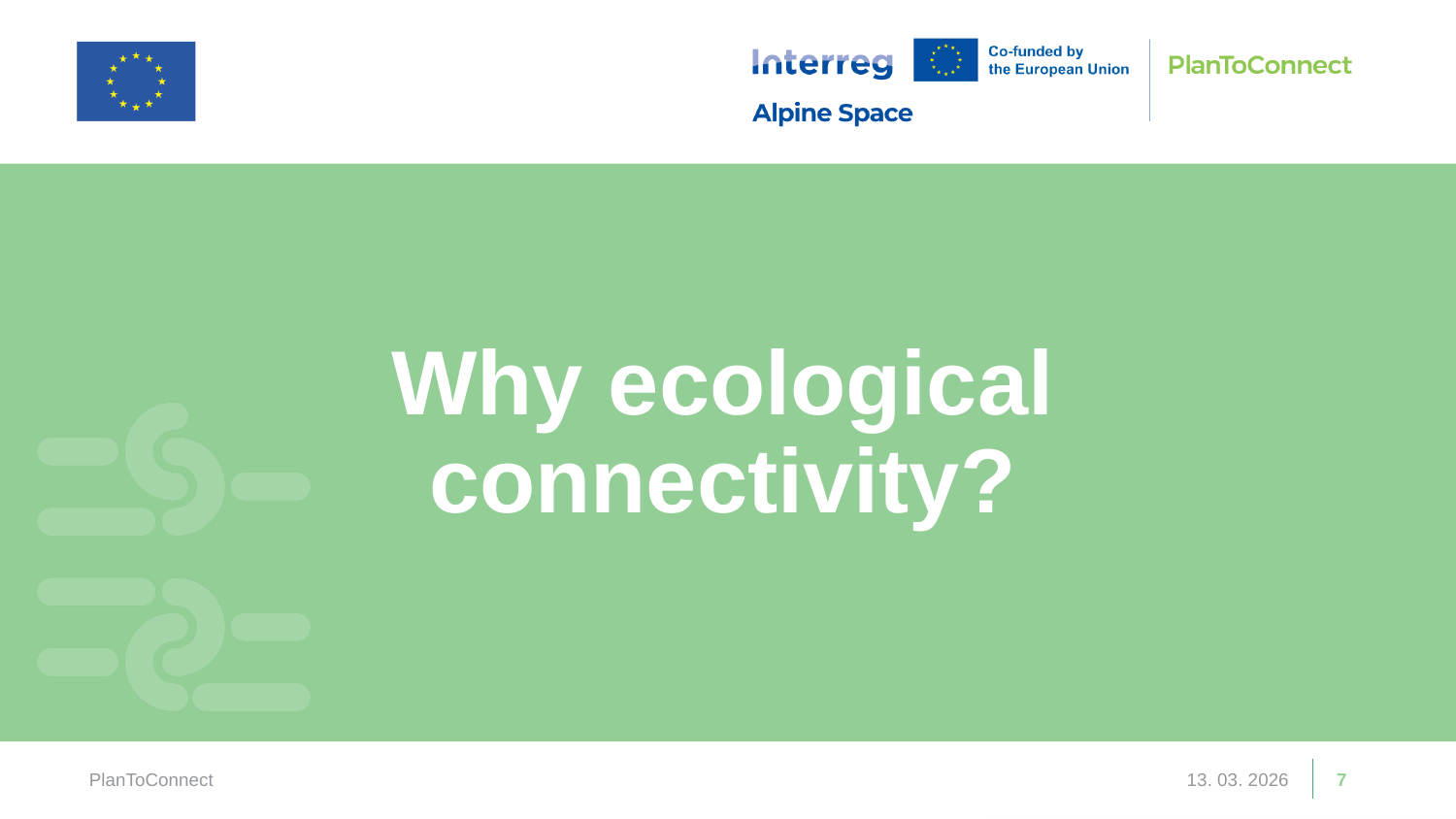

Why ecological connectivity?
PlanToConnect
13. 03. 2026
7